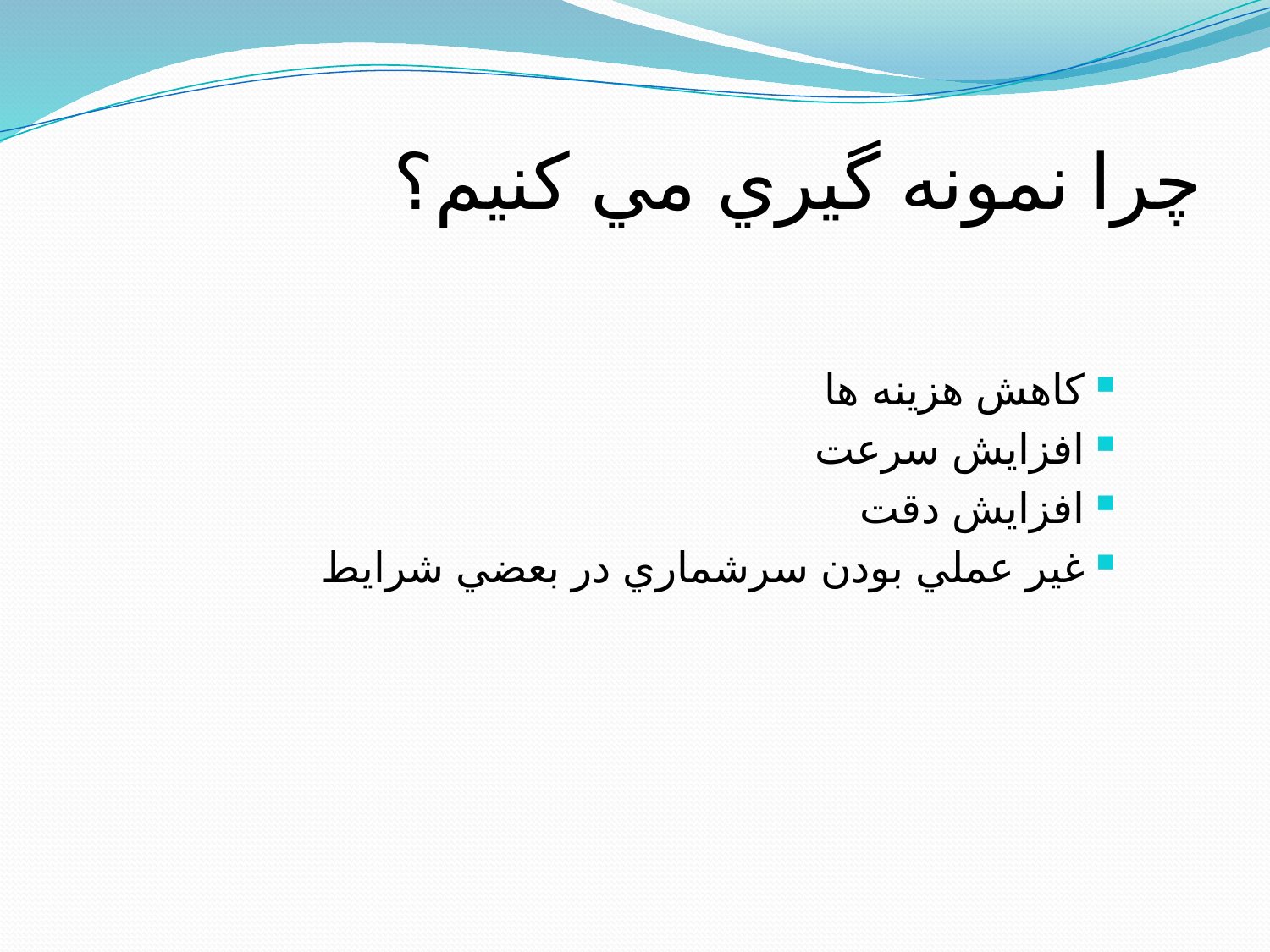

چرا نمونه گيري مي كنيم؟
كاهش هزينه ها
افزايش سرعت
افزايش دقت
غير عملي بودن سرشماري در بعضي شرايط